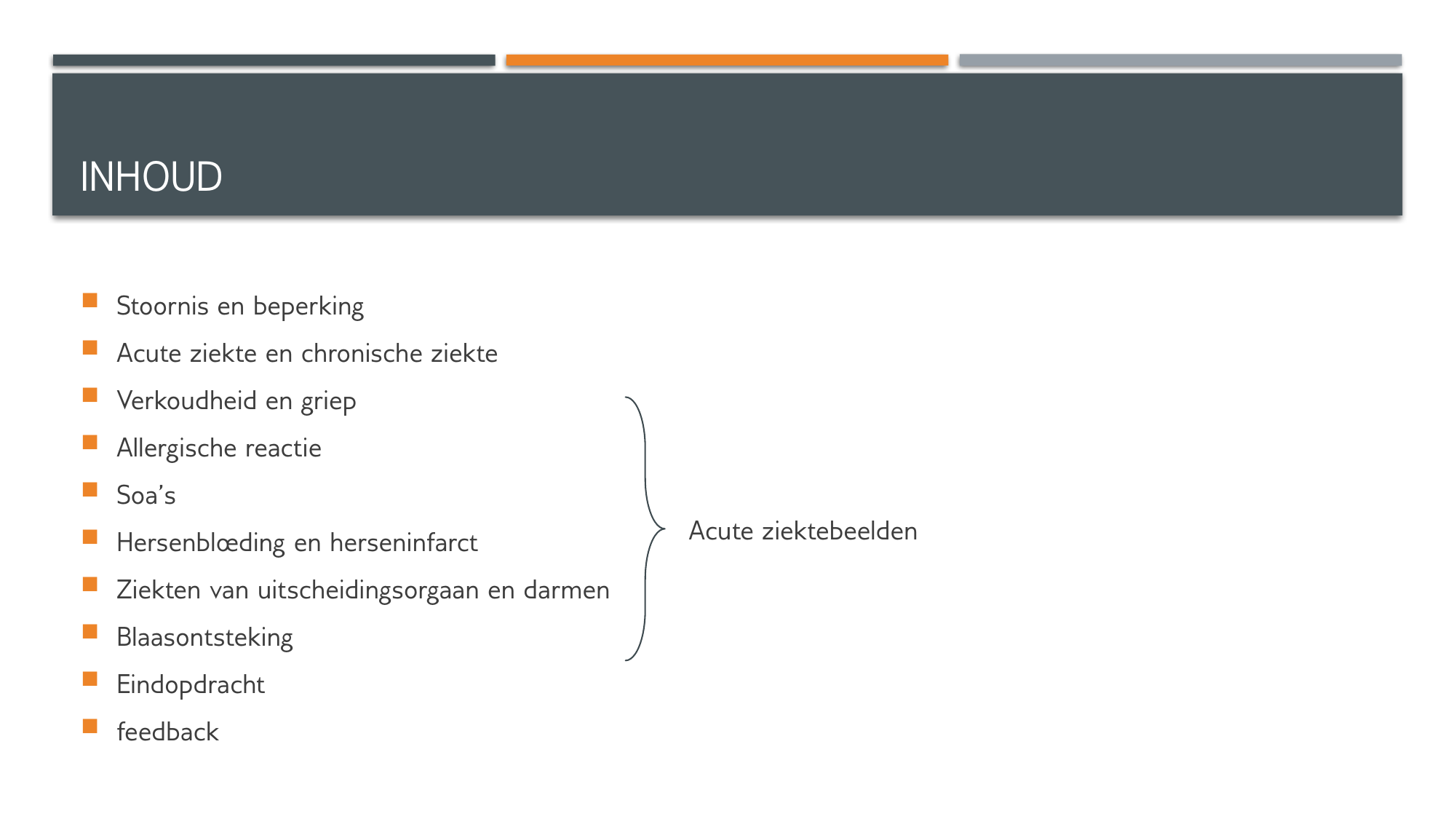

# inhoud
Stoornis en beperking
Acute ziekte en chronische ziekte
Verkoudheid en griep
Allergische reactie
Soa’s
Hersenbloeding en herseninfarct
Ziekten van uitscheidingsorgaan en darmen
Blaasontsteking
Eindopdracht
feedback

Acute ziektebeelden